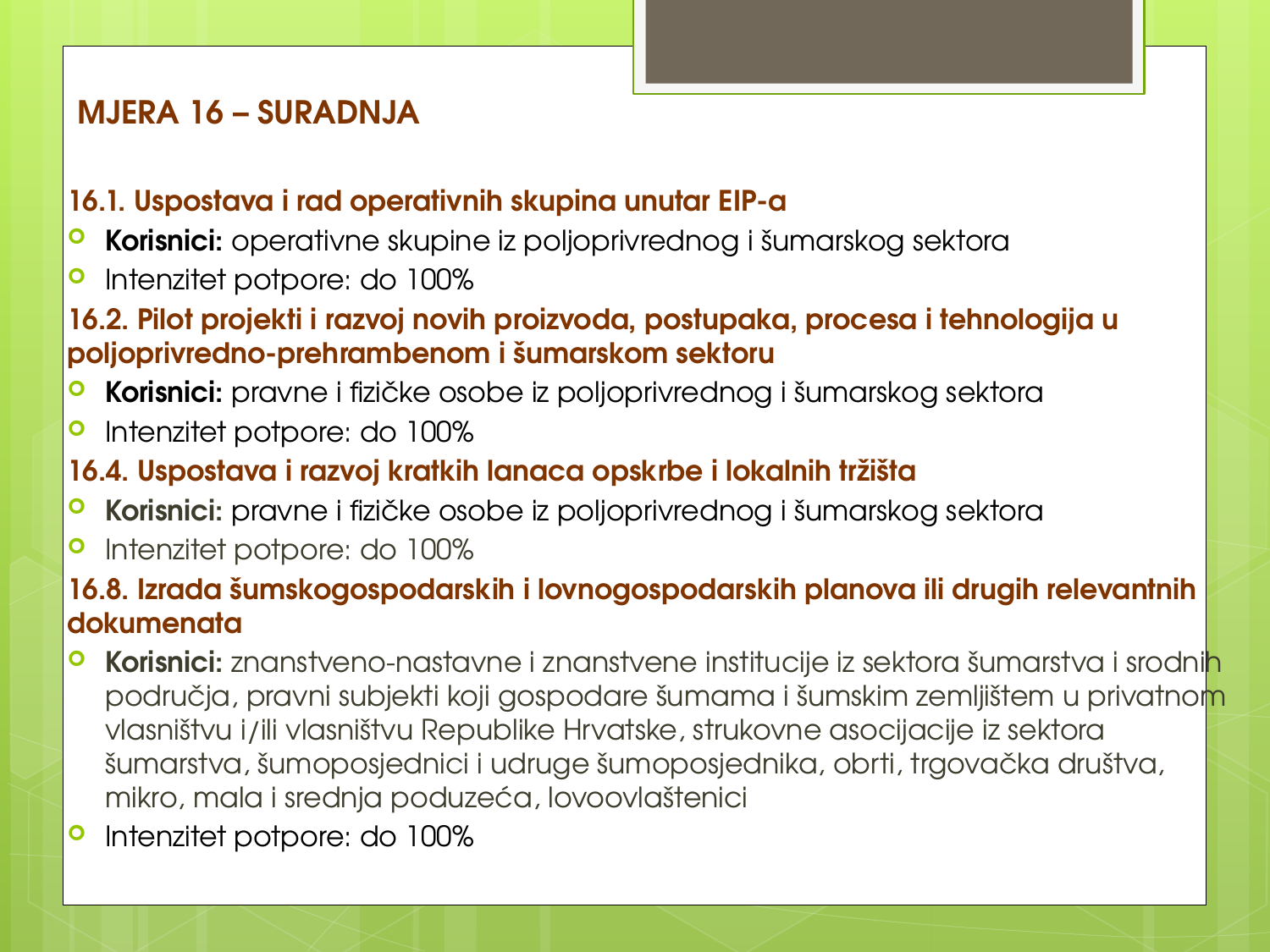

MJERA 16 – SURADNJA

16.1. Uspostava i rad operativnih skupina unutar EIP-a
Korisnici: operativne skupine iz poljoprivrednog i šumarskog sektora
Intenzitet potpore: do 100%
16.2. Pilot projekti i razvoj novih proizvoda, postupaka, procesa i tehnologija u poljoprivredno-prehrambenom i šumarskom sektoru
Korisnici: pravne i fizičke osobe iz poljoprivrednog i šumarskog sektora
Intenzitet potpore: do 100%
16.4. Uspostava i razvoj kratkih lanaca opskrbe i lokalnih tržišta
Korisnici: pravne i fizičke osobe iz poljoprivrednog i šumarskog sektora
Intenzitet potpore: do 100%
16.8. Izrada šumskogospodarskih i lovnogospodarskih planova ili drugih relevantnih dokumenata
Korisnici: znanstveno-nastavne i znanstvene institucije iz sektora šumarstva i srodnih područja, pravni subjekti koji gospodare šumama i šumskim zemljištem u privatnom vlasništvu i/ili vlasništvu Republike Hrvatske, strukovne asocijacije iz sektora šumarstva, šumoposjednici i udruge šumoposjednika, obrti, trgovačka društva, mikro, mala i srednja poduzeća, lovoovlaštenici
Intenzitet potpore: do 100%